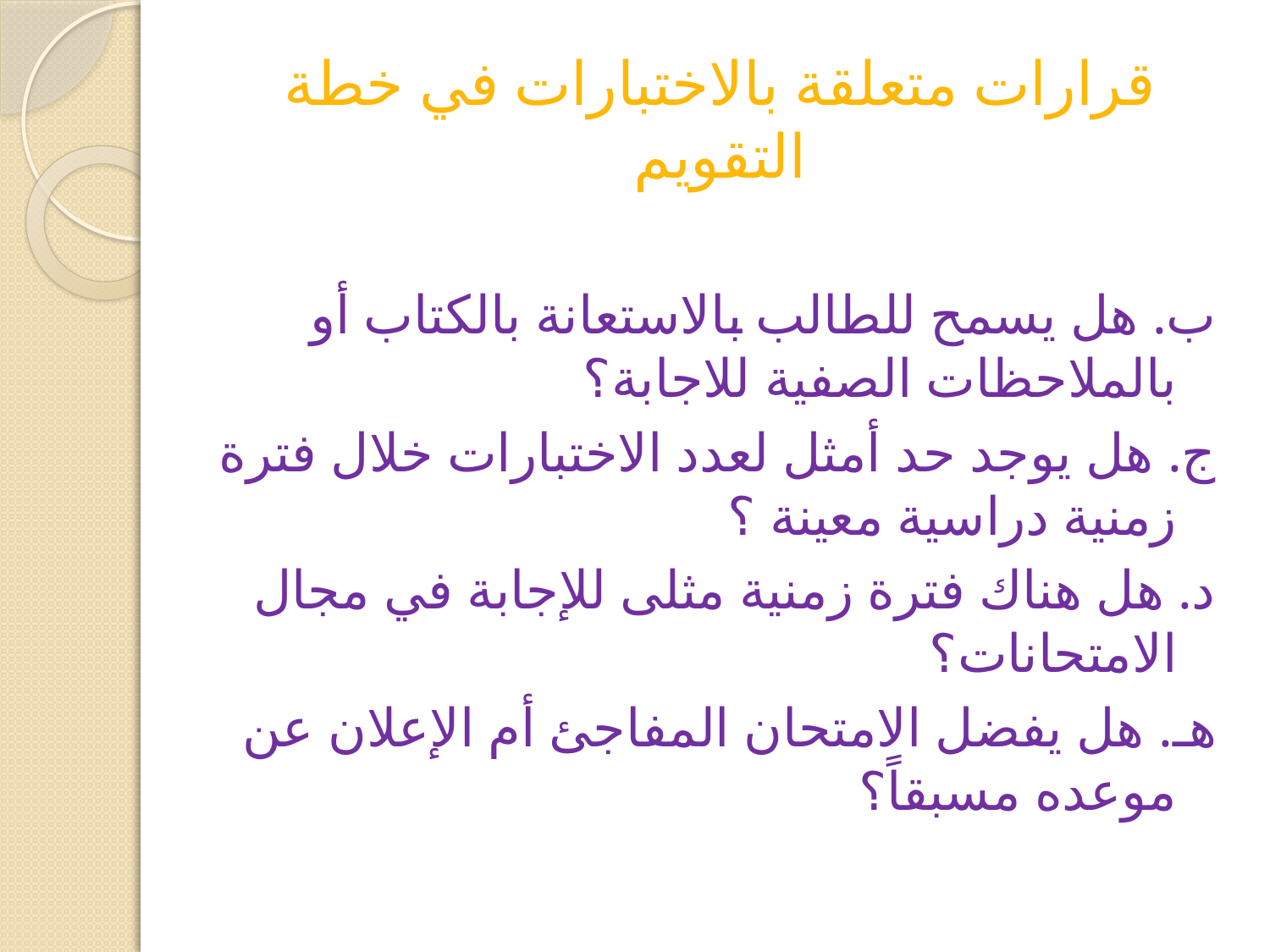

# قرارات متعلقة بالاختبارات في خطة التقويم

ب. هل يسمح للطالب بالاستعانة بالكتاب أو بالملاحظات الصفية للاجابة؟
ج. هل يوجد حد أمثل لعدد الاختبارات خلال فترة زمنية دراسية معينة ؟
د. هل هناك فترة زمنية مثلى للإجابة في مجال الامتحانات؟
هـ. هل يفضل الامتحان المفاجئ أم الإعلان عن موعده مسبقاً؟